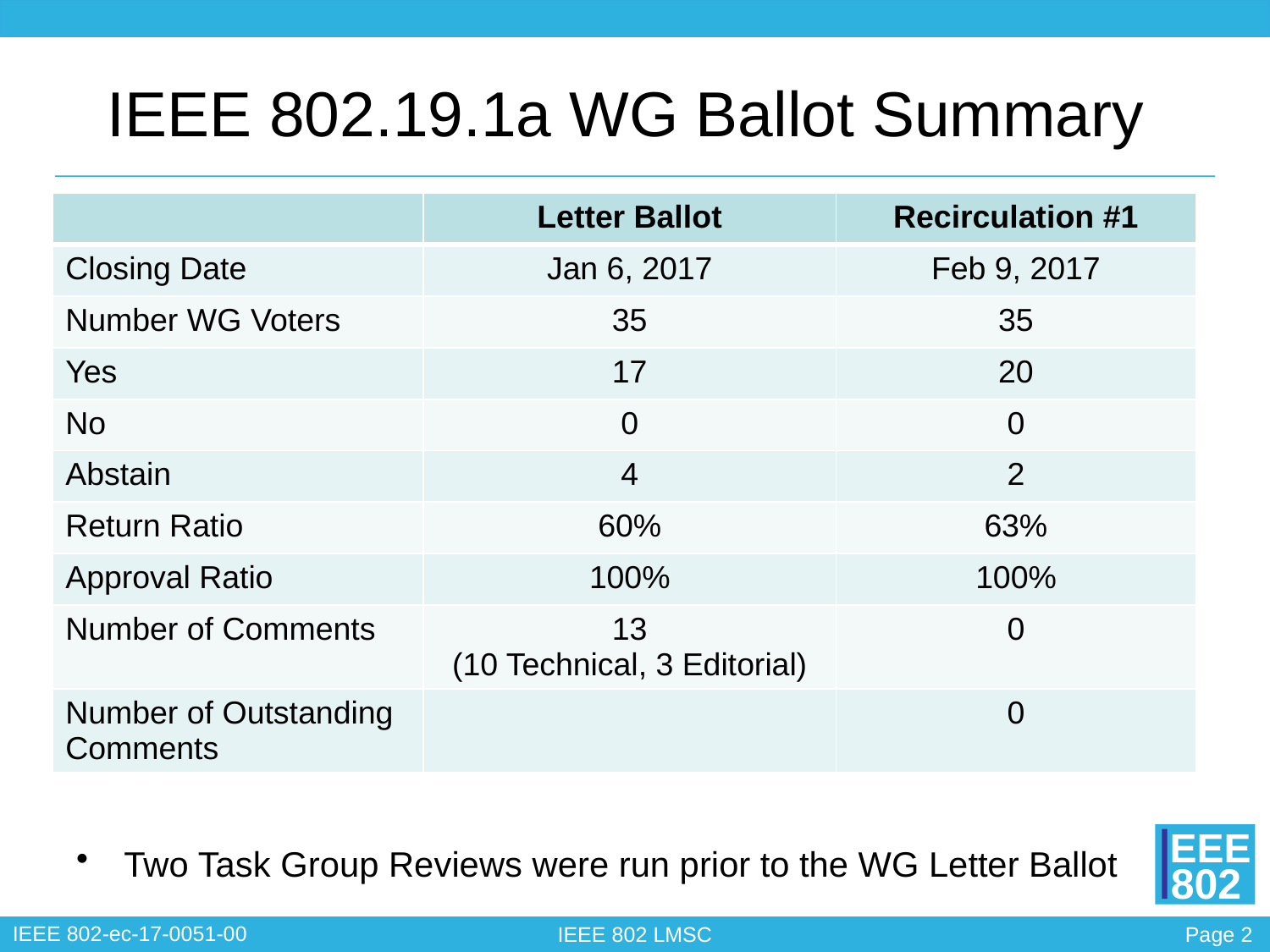

# IEEE 802.19.1a WG Ballot Summary
|  | Letter Ballot | Recirculation #1 |
| --- | --- | --- |
| Closing Date | Jan 6, 2017 | Feb 9, 2017 |
| Number WG Voters | 35 | 35 |
| Yes | 17 | 20 |
| No | 0 | 0 |
| Abstain | 4 | 2 |
| Return Ratio | 60% | 63% |
| Approval Ratio | 100% | 100% |
| Number of Comments | 13 (10 Technical, 3 Editorial) | 0 |
| Number of Outstanding Comments |  | 0 |
Two Task Group Reviews were run prior to the WG Letter Ballot